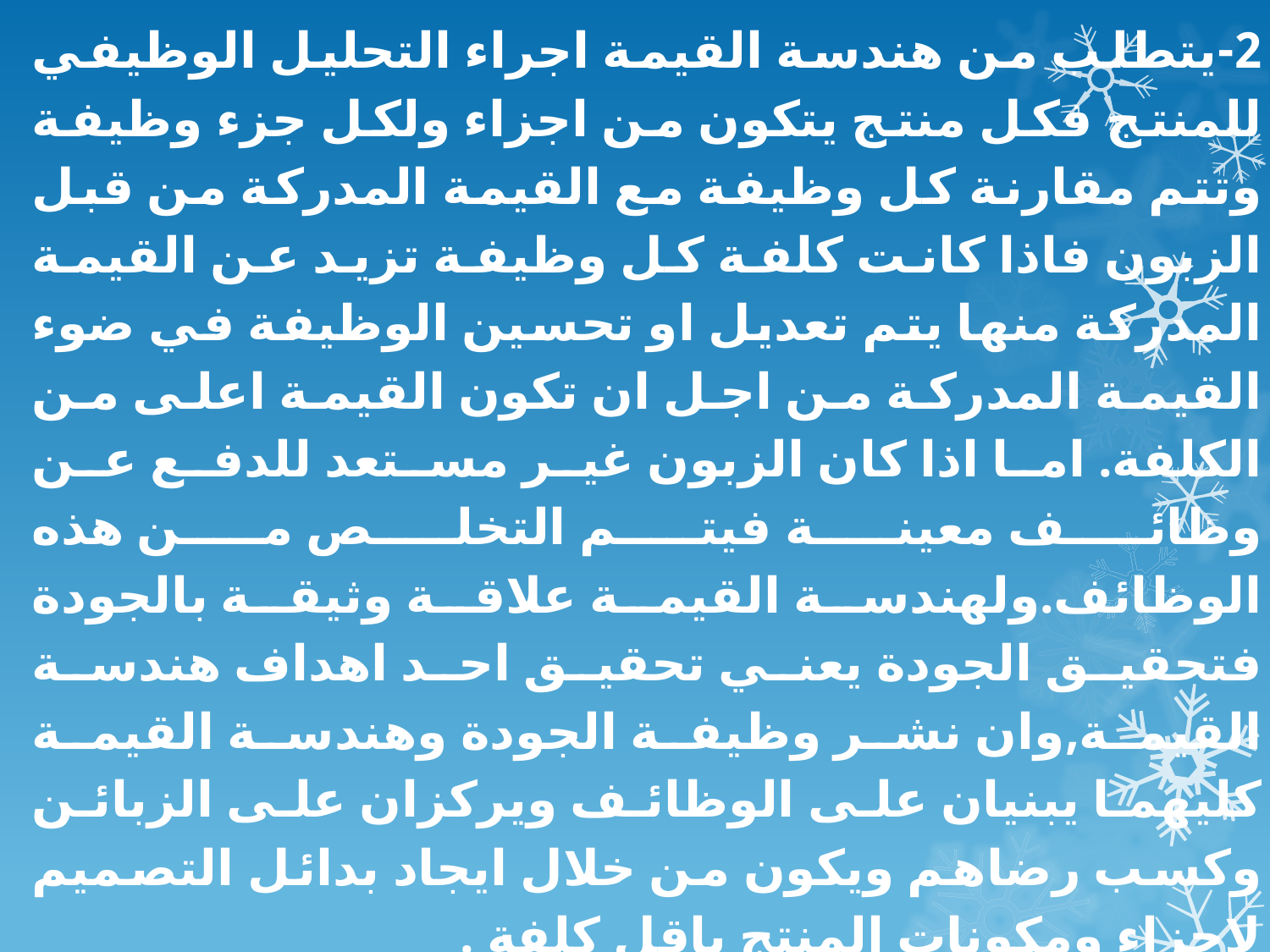

2-يتطلب من هندسة القيمة اجراء التحليل الوظيفي للمنتج فكل منتج يتكون من اجزاء ولكل جزء وظيفة وتتم مقارنة كل وظيفة مع القيمة المدركة من قبل الزبون فاذا كانت كلفة كل وظيفة تزيد عن القيمة المدركة منها يتم تعديل او تحسين الوظيفة في ضوء القيمة المدركة من اجل ان تكون القيمة اعلى من الكلفة. اما اذا كان الزبون غير مستعد للدفع عن وظائف معينة فيتم التخلص من هذه الوظائف.ولهندسة القيمة علاقة وثيقة بالجودة فتحقيق الجودة يعني تحقيق احد اهداف هندسة القيمة,وان نشر وظيفة الجودة وهندسة القيمة كليهما يبنيان على الوظائف ويركزان على الزبائن وكسب رضاهم ويكون من خلال ايجاد بدائل التصميم لاجزاء ومكونات المنتج باقل كلفة .